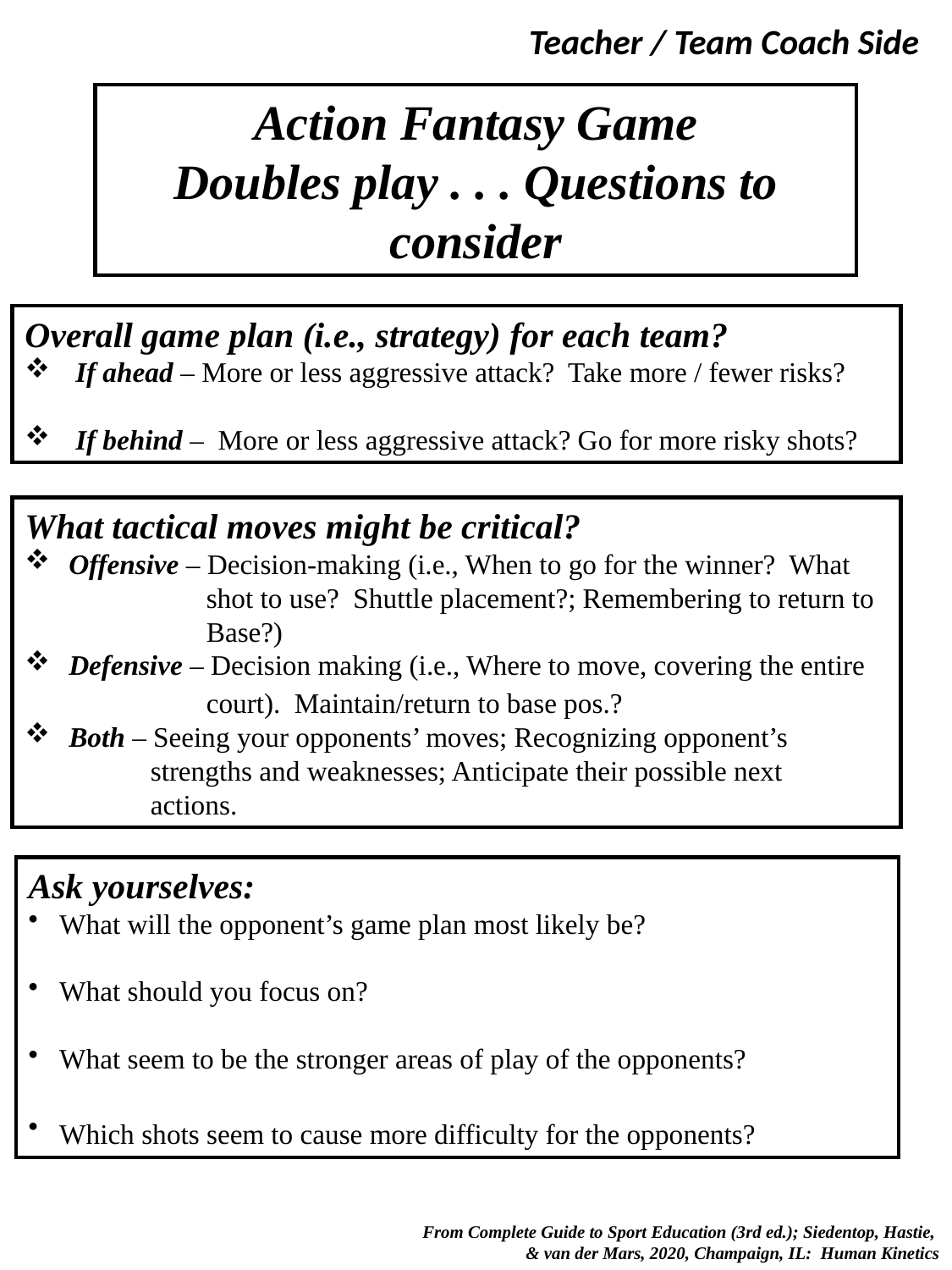

Teacher / Team Coach Side
Action Fantasy Game
Doubles play . . . Questions to consider
Overall game plan (i.e., strategy) for each team?
   If ahead – More or less aggressive attack?  Take more / fewer risks?

   If behind –  More or less aggressive attack? Go for more risky shots?
What tactical moves might be critical?
  Offensive – Decision-making (i.e., When to go for the winner?  What
                          shot to use?  Shuttle placement?; Remembering to return to
                          Base?)
  Defensive – Decision making (i.e., Where to move, covering the entire
                          court).  Maintain/return to base pos.?
  Both – Seeing your opponents’ moves; Recognizing opponent’s
                  strengths and weaknesses; Anticipate their possible next
                  actions.
Ask yourselves:
What will the opponent’s game plan most likely be?

What should you focus on?

What seem to be the stronger areas of play of the opponents?

Which shots seem to cause more difficulty for the opponents?
 From Complete Guide to Sport Education (3rd ed.); Siedentop, Hastie,
& van der Mars, 2020, Champaign, IL:  Human Kinetics